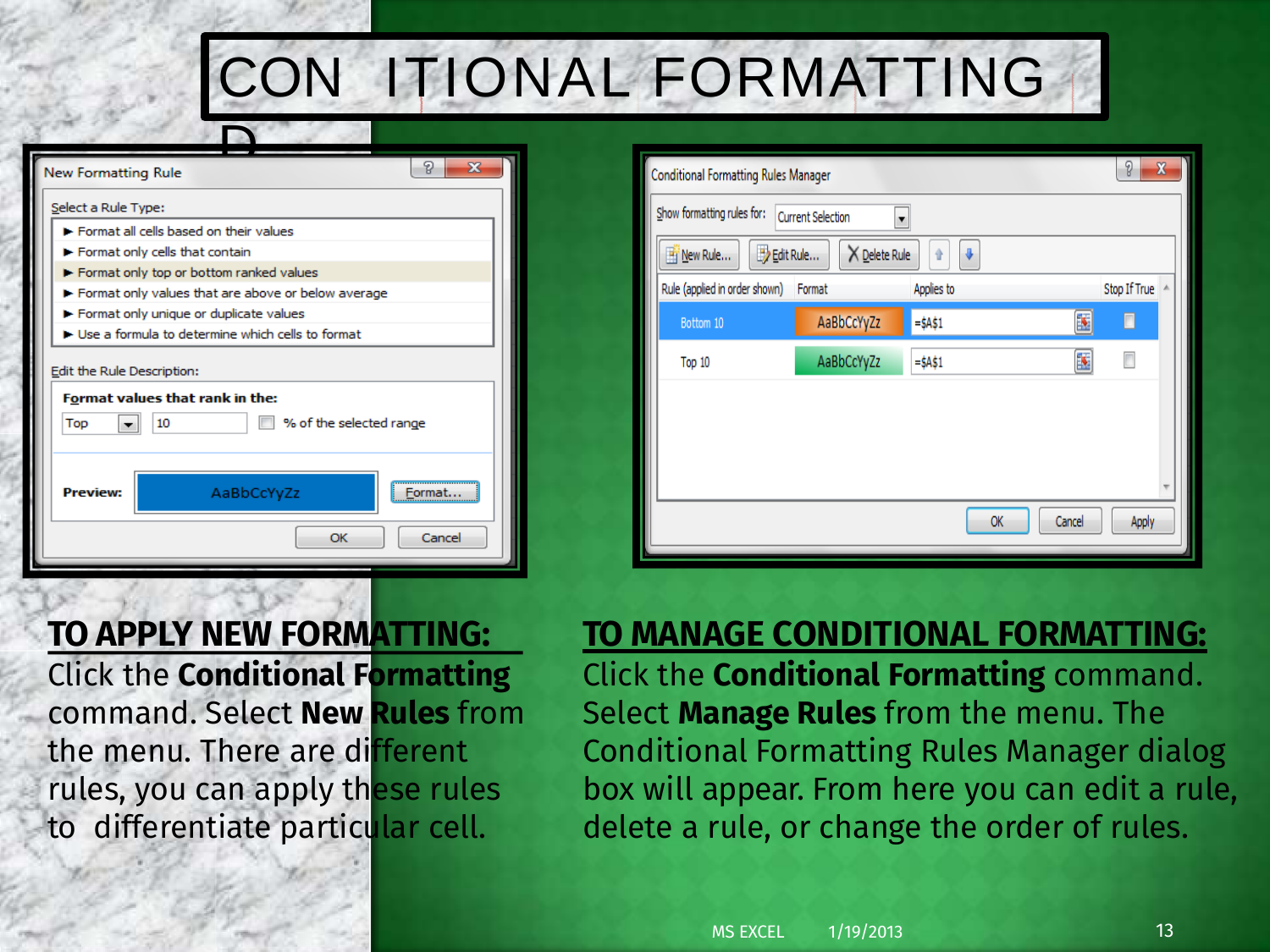

# COND
ITIONAL FORMATTING

TO APPLY NEW FORMATTING:
TO MANAGE CONDITIONAL FORMATTING:
Click the Conditional Formatting command.  Select Manage Rules from the menu. The  Conditional Formatting Rules Manager dialog  box will appear. From here you can edit a rule,  delete a rule, or change the order of rules.

Click the Conditional Formatting  command. Select New Rules from  the menu. There are different  rules, you can apply these rules to  differentiate particular cell.
13
1/19/2013
MS EXCEL